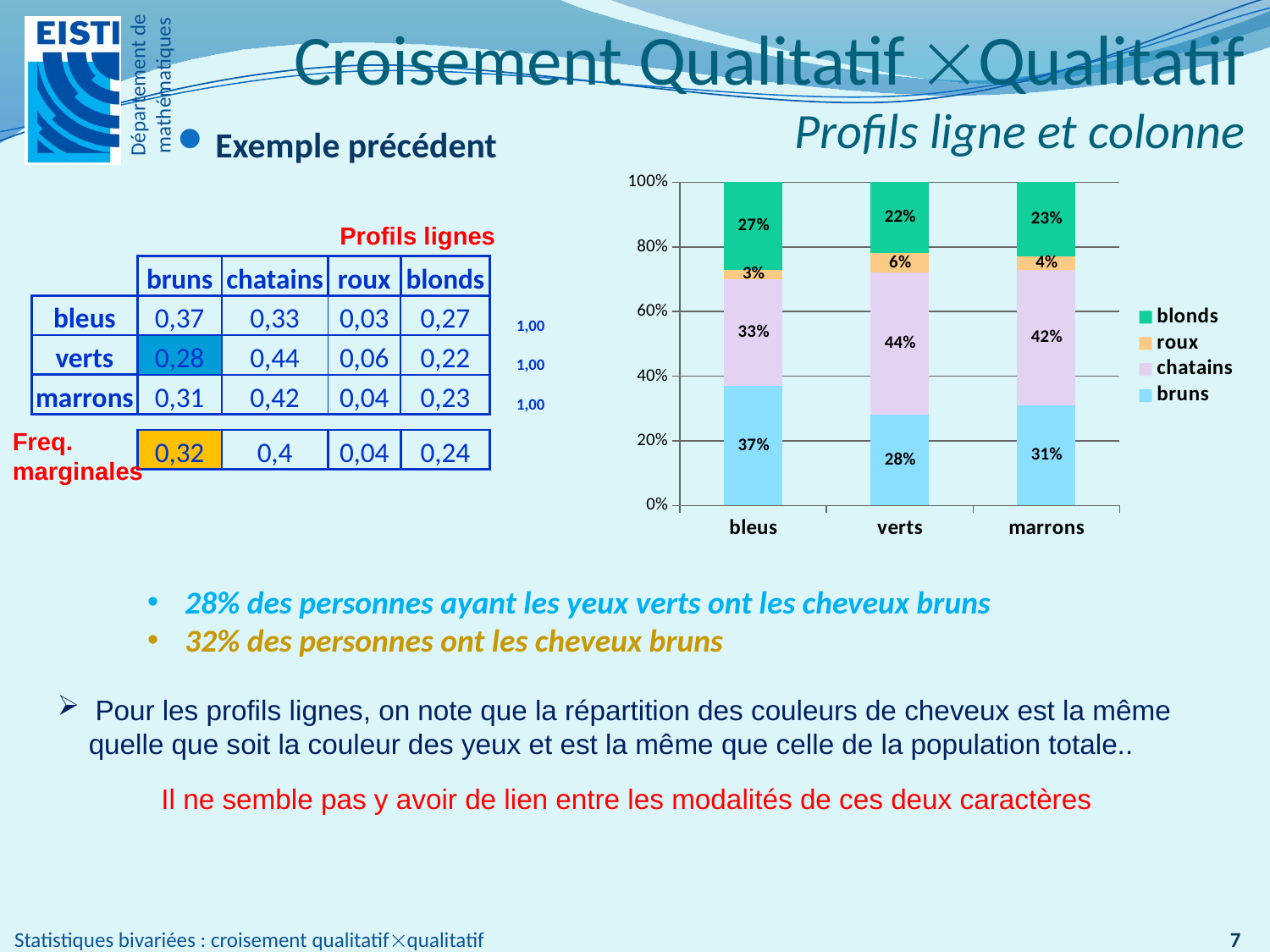

# Croisement Qualitatif ×Qualitatif Profils ligne et colonne
Exemple précédent

### Chart

| Category | bruns | chatains | roux | blonds |
|---|---|---|---|---|
| bleus | 0.37000000000000033 | 0.33000000000000046 | 0.030000000000000037 | 0.27 |
| verts | 0.2800000000000001 | 0.4400000000000003 | 0.060000000000000046 | 0.22000000000000014 |
| marrons | 0.31000000000000033 | 0.4200000000000003 | 0.04000000000000005 | 0.23 |
Profils lignes
|  | bruns | chatains | roux | blonds |  |
| --- | --- | --- | --- | --- | --- |
| bleus | 0,37 | 0,33 | 0,03 | 0,27 | 1,00 |
| verts | 0,28 | 0,44 | 0,06 | 0,22 | 1,00 |
| marrons | 0,31 | 0,42 | 0,04 | 0,23 | 1,00 |
|  |  |  |  |  |  |
|  | 0,32 | 0,4 | 0,04 | 0,24 |  |
Freq. marginales
 28% des personnes ayant les yeux verts ont les cheveux bruns
 32% des personnes ont les cheveux bruns
 Pour les profils lignes, on note que la répartition des couleurs de cheveux est la même
    quelle que soit la couleur des yeux et est la même que celle de la population totale..
Il ne semble pas y avoir de lien entre les modalités de ces deux caractères
7